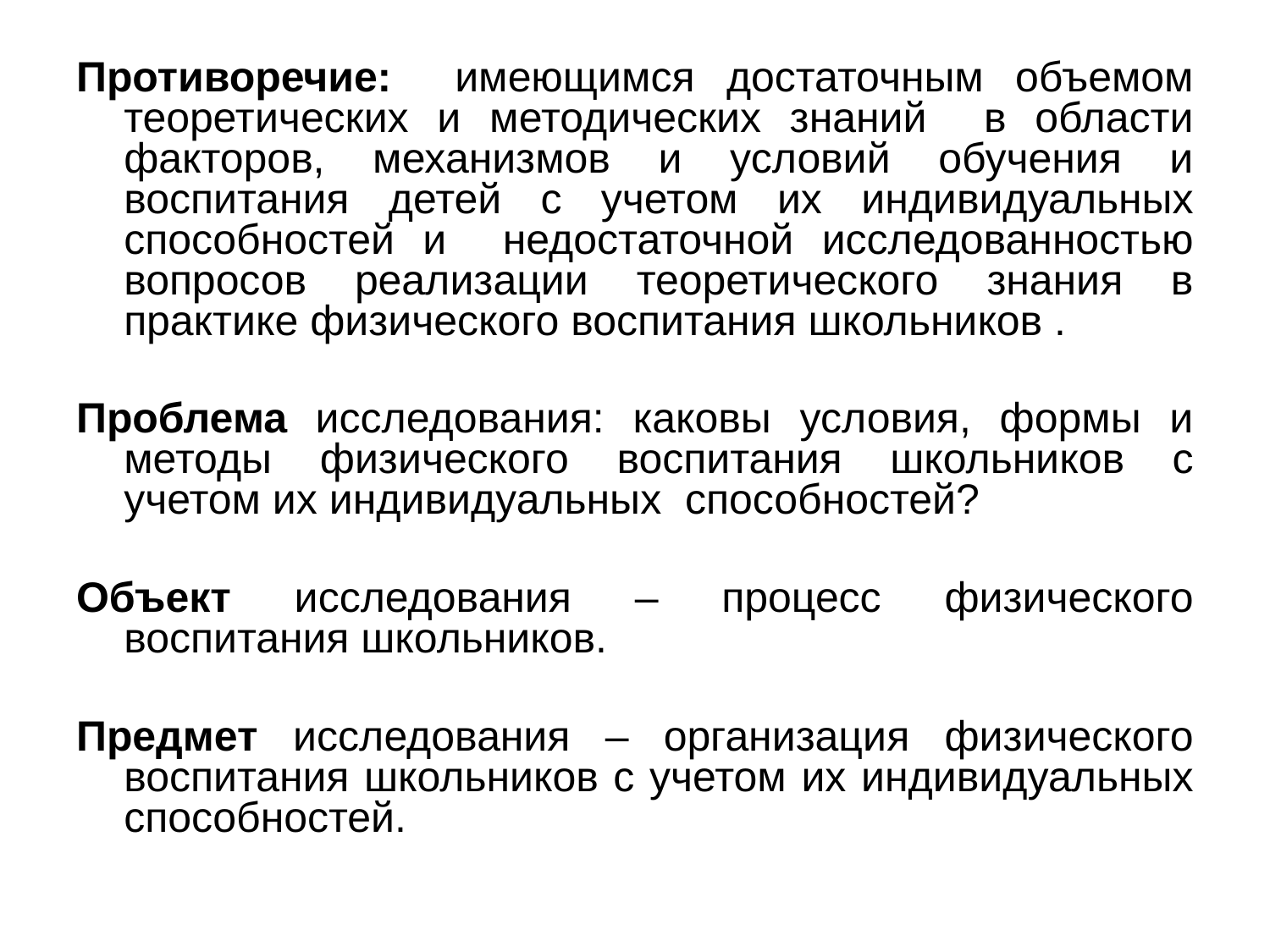

Противоречие:  имеющимся достаточным объемом теоретических и методических знаний  в области факторов, механизмов и условий обучения и воспитания детей с учетом их индивидуальных способностей и  недостаточной исследованностью вопросов реализации теоретического знания в практике физического воспитания школьников .

Проблема исследования: каковы условия, формы и методы физического воспитания школьников с учетом их индивидуальных  способностей?

Объект исследования – процесс физического воспитания школьников.

Предмет исследования – организация физического воспитания школьников с учетом их индивидуальных способностей.